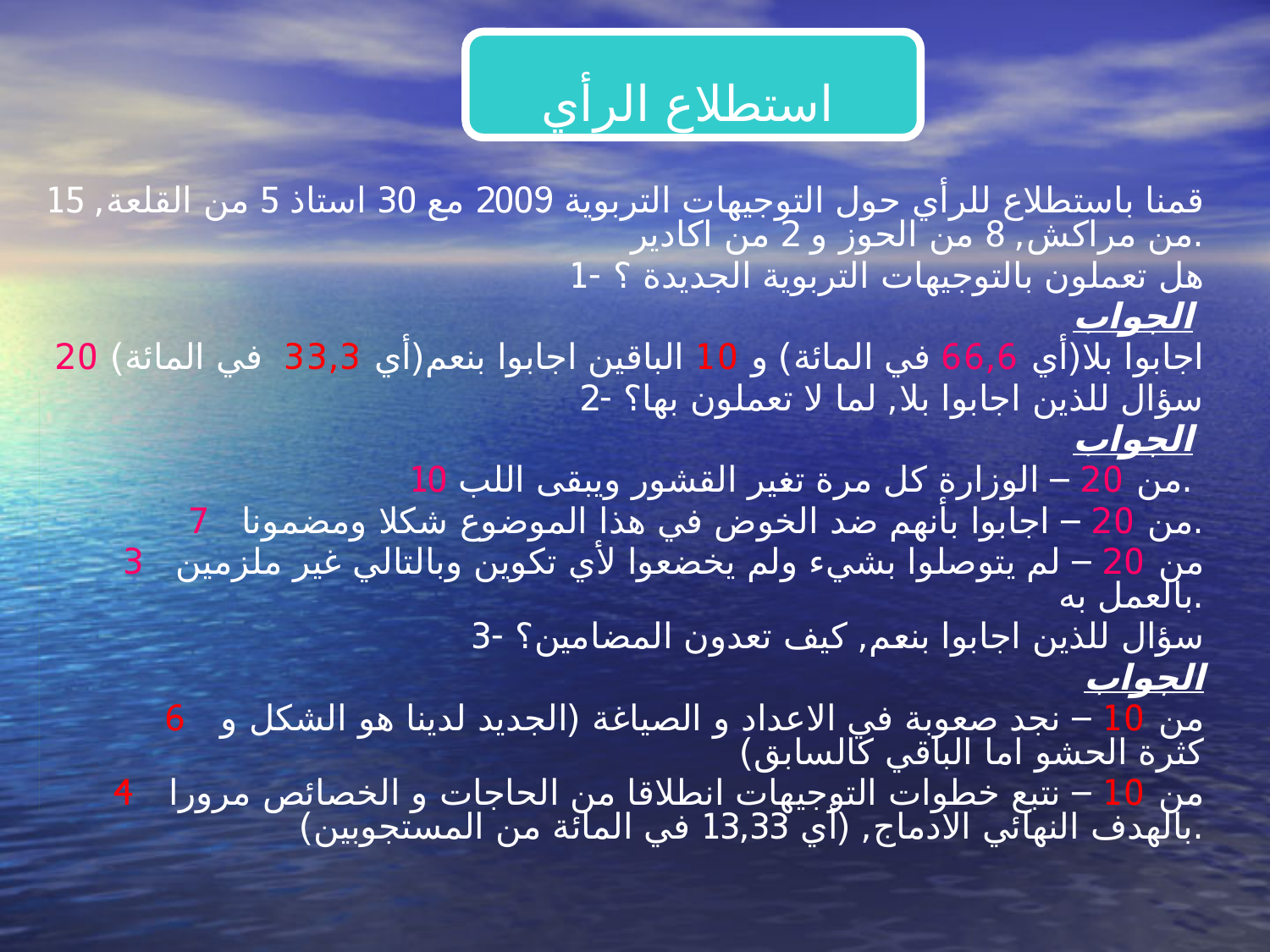

# استطلاع الرأي
قمنا باستطلاع للرأي حول التوجيهات التربوية 2009 مع 30 استاذ 5 من القلعة, 15 من مراكش, 8 من الحوز و 2 من اكادير.
 1- هل تعملون بالتوجيهات التربوية الجديدة ؟
الجواب
 20 اجابوا بلا(أي 66,6 في المائة) و 10 الباقين اجابوا بنعم(أي 33,3  في المائة)
 2- سؤال للذين اجابوا بلا, لما لا تعملون بها؟
الجواب
      10 من 20 – الوزارة كل مرة تغير القشور ويبقى اللب.
        7   من 20 – اجابوا بأنهم ضد الخوض في هذا الموضوع شكلا ومضمونا.
        3   من 20 – لم يتوصلوا بشيء ولم يخضعوا لأي تكوين وبالتالي غير ملزمين بالعمل به.
3- سؤال للذين اجابوا بنعم, كيف تعدون المضامين؟
الجواب
        6   من 10 – نجد صعوبة في الاعداد و الصياغة (الجديد لدينا هو الشكل و كثرة الحشو اما الباقي كالسابق)
        4   من 10 – نتبع خطوات التوجيهات انطلاقا من الحاجات و الخصائص مرورا بالهدف النهائي الادماج, (أي 13,33 في المائة من المستجوبين).